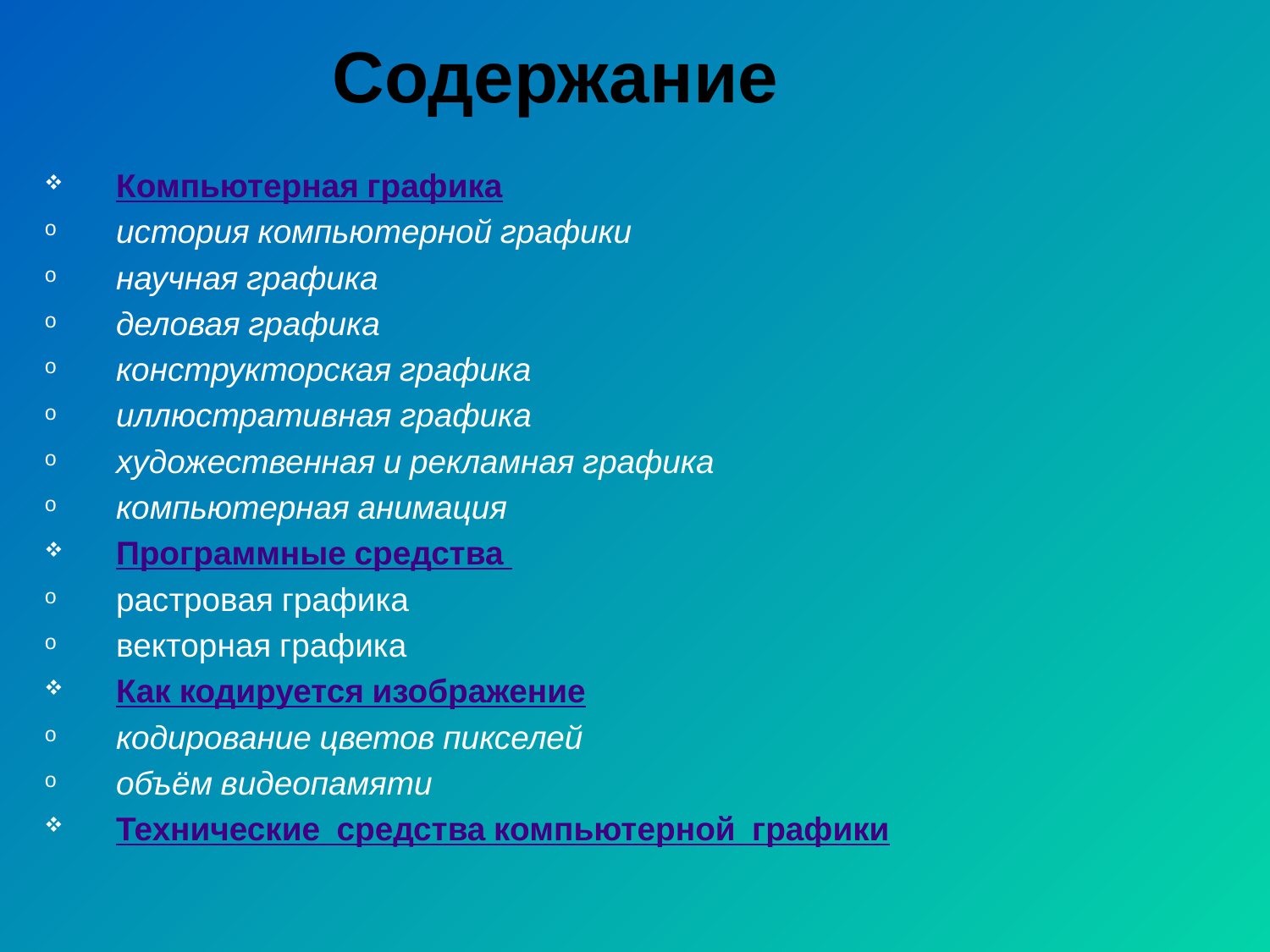

# Содержание
Компьютерная графика
история компьютерной графики
научная графика
деловая графика
конструкторская графика
иллюстративная графика
художественная и рекламная графика
компьютерная анимация
Программные средства
растровая графика
векторная графика
Как кодируется изображение
кодирование цветов пикселей
объём видеопамяти
Технические  средства компьютерной  графики